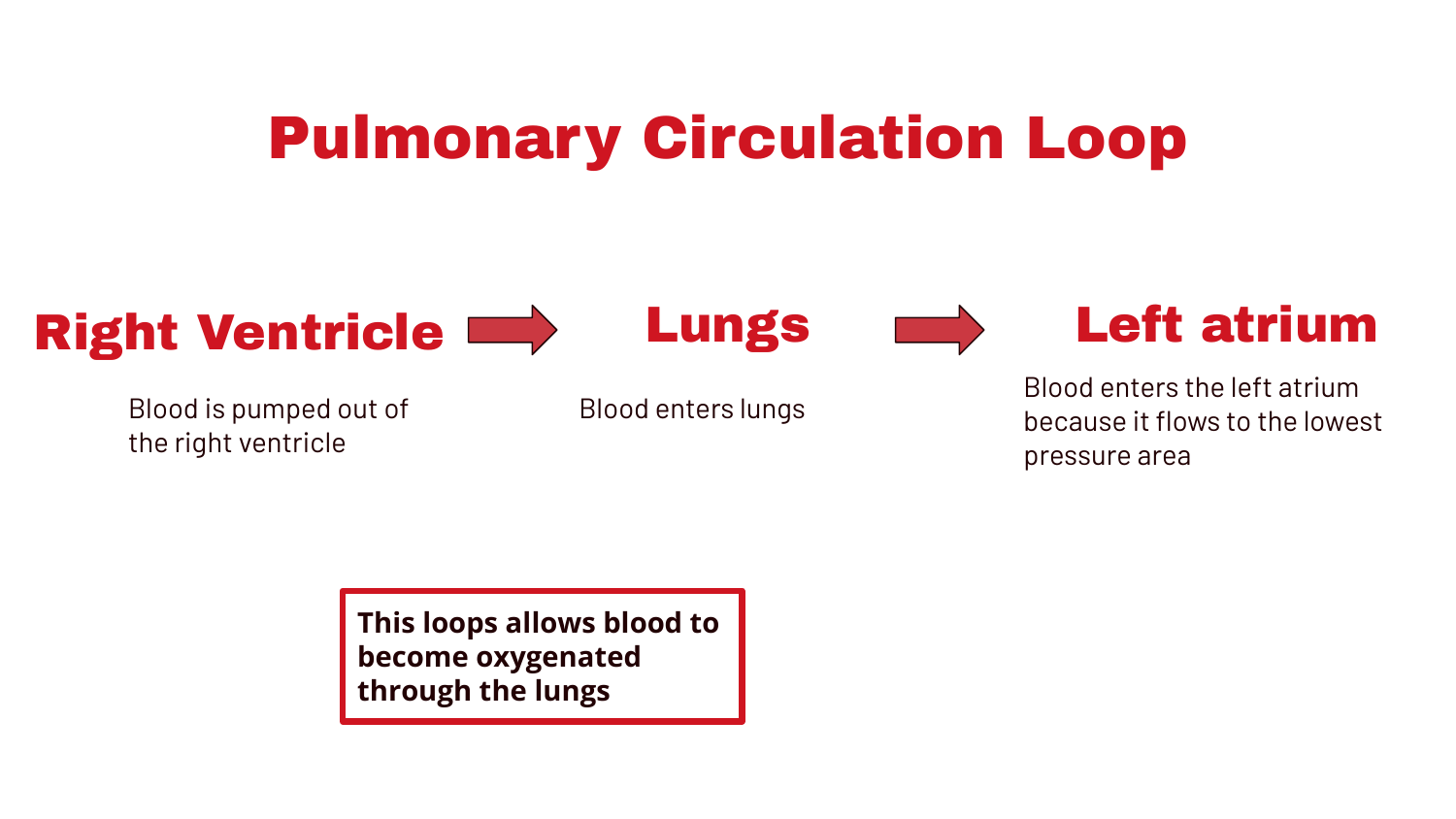

# Pulmonary Circulation Loop
Lungs
Left atrium
Right Ventricle

Blood enters the left atrium because it flows to the lowest pressure area
Blood is pumped out of the right ventricle
Blood enters lungs
This loops allows blood to become oxygenated through the lungs